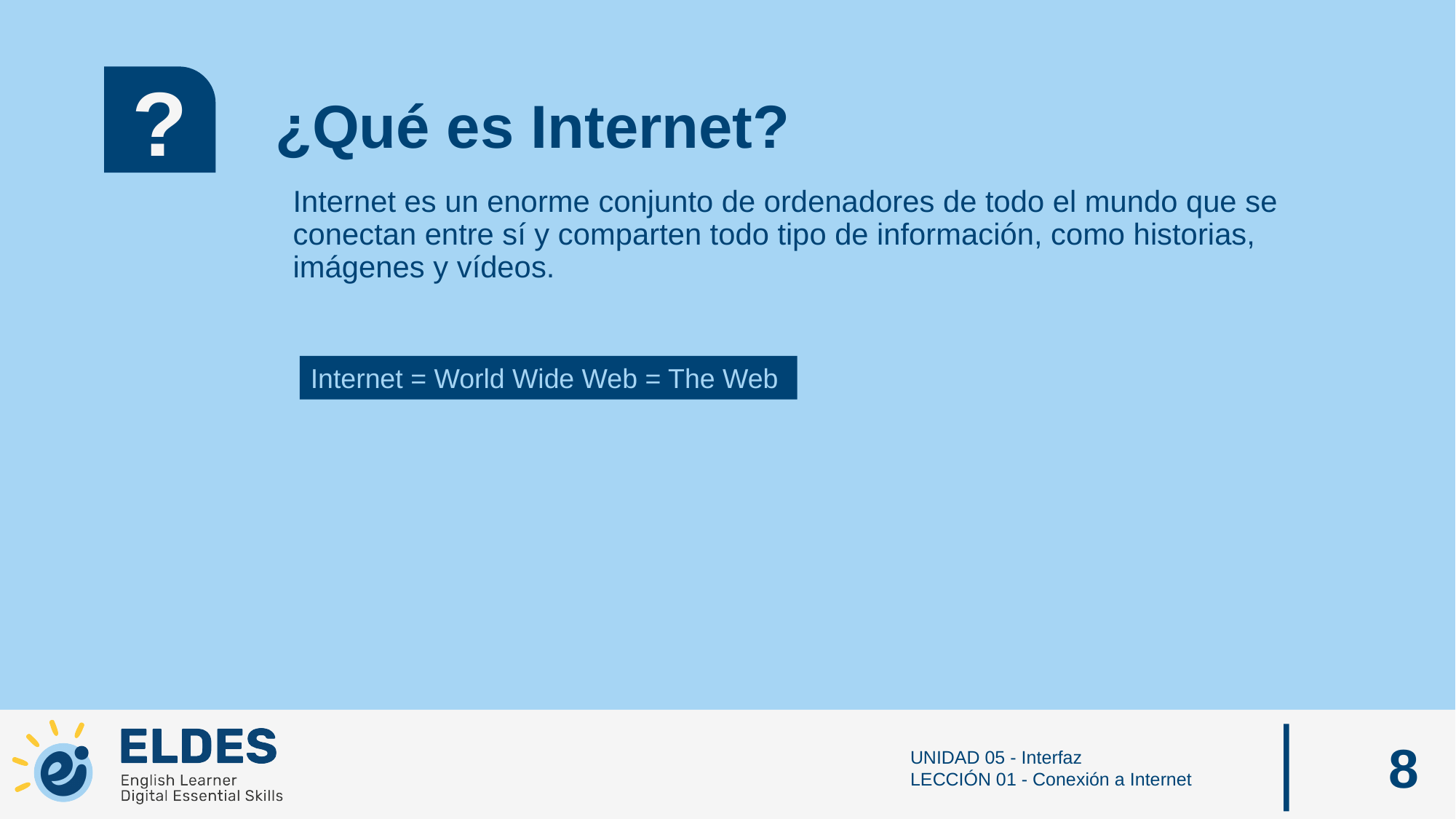

¿Qué es Internet?
Internet es un enorme conjunto de ordenadores de todo el mundo que se conectan entre sí y comparten todo tipo de información, como historias, imágenes y vídeos.
Internet = World Wide Web = The Web
8
UNIDAD 05 - Interfaz
LECCIÓN 01 - Conexión a Internet